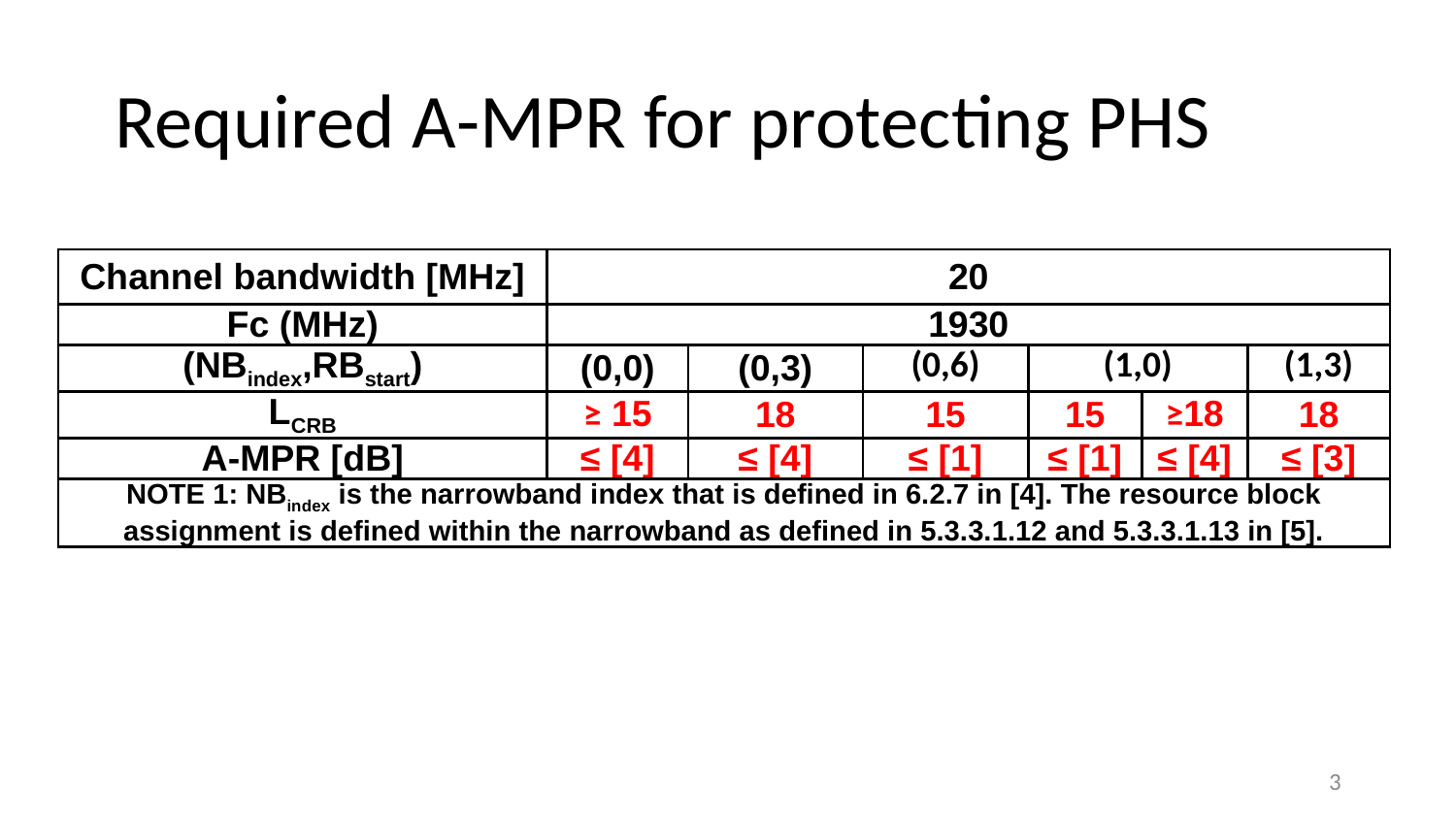

# Required A-MPR for protecting PHS
| Channel bandwidth [MHz] | 20 |  |  |  |  |  |
| --- | --- | --- | --- | --- | --- | --- |
| Fc (MHz) | 1930 |  |  |  |  |  |
| (NBindex,RBstart) | (0,0) | (0,3) | (0,6) | (1,0) |  | (1,3) |
| LCRB | ≥ 15 | 18 | 15 | 15 | ≥18 | 18 |
| A-MPR [dB] | ≤ [4] | ≤ [4] | ≤ [1] | ≤ [1] | ≤ [4] | ≤ [3] |
| NOTE 1: NBindex is the narrowband index that is defined in 6.2.7 in [4]. The resource block assignment is defined within the narrowband as defined in 5.3.3.1.12 and 5.3.3.1.13 in [5]. |  |  |  |  |  |  |
3